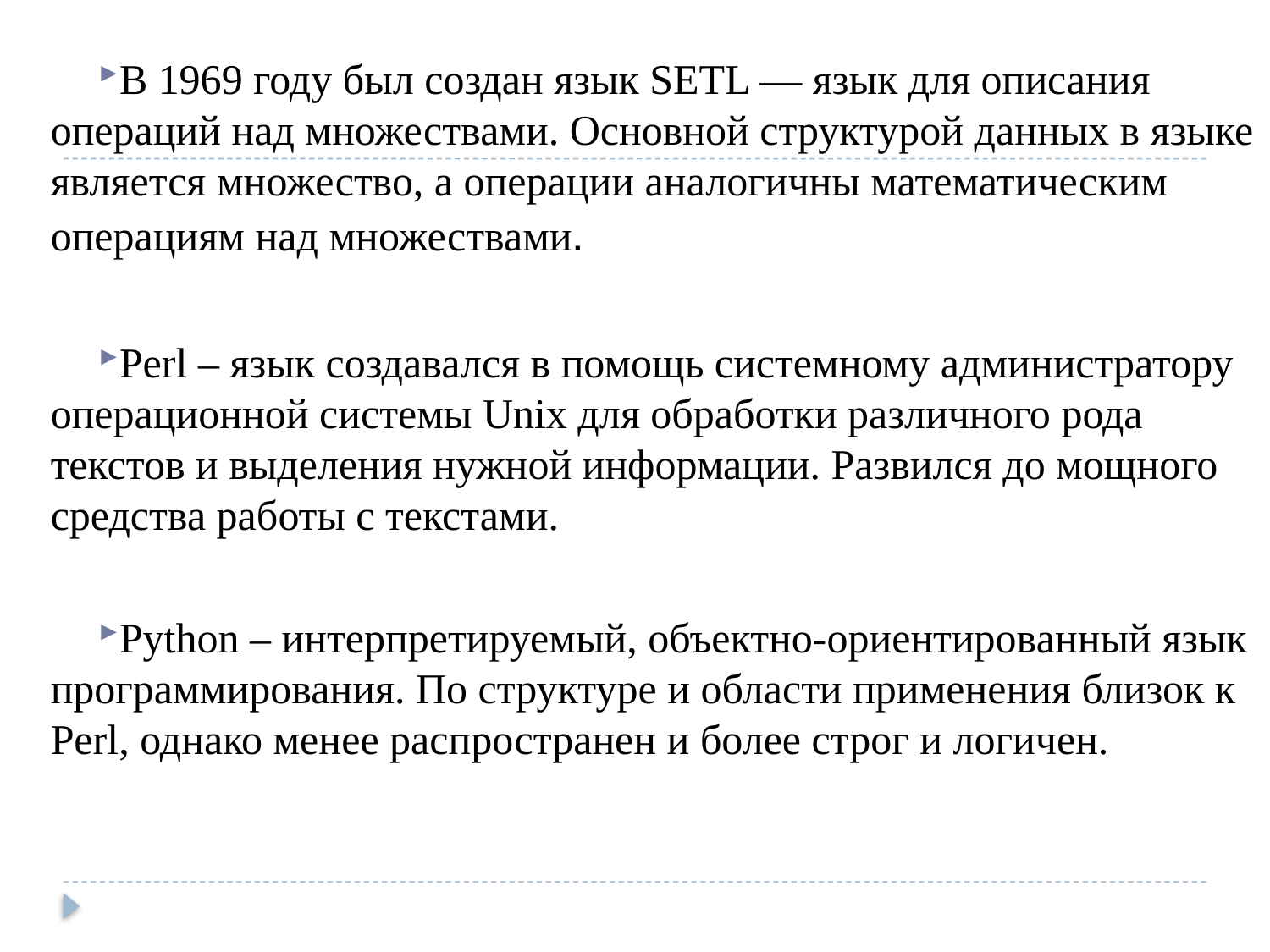

В 1969 году был создан язык SETL — язык для описания операций над множествами. Основной структурой данных в языке является множество, а операции аналогичны математическим операциям над множествами.

Perl – язык создавался в помощь системному администратору операционной системы Unix для обработки различного рода текстов и выделения нужной информации. Развился до мощного средства работы с текстами.

Python – интерпретируемый, объектно-ориентированный язык программирования. По структуре и области применения близок к Perl, однако менее распространен и более строг и логичен.